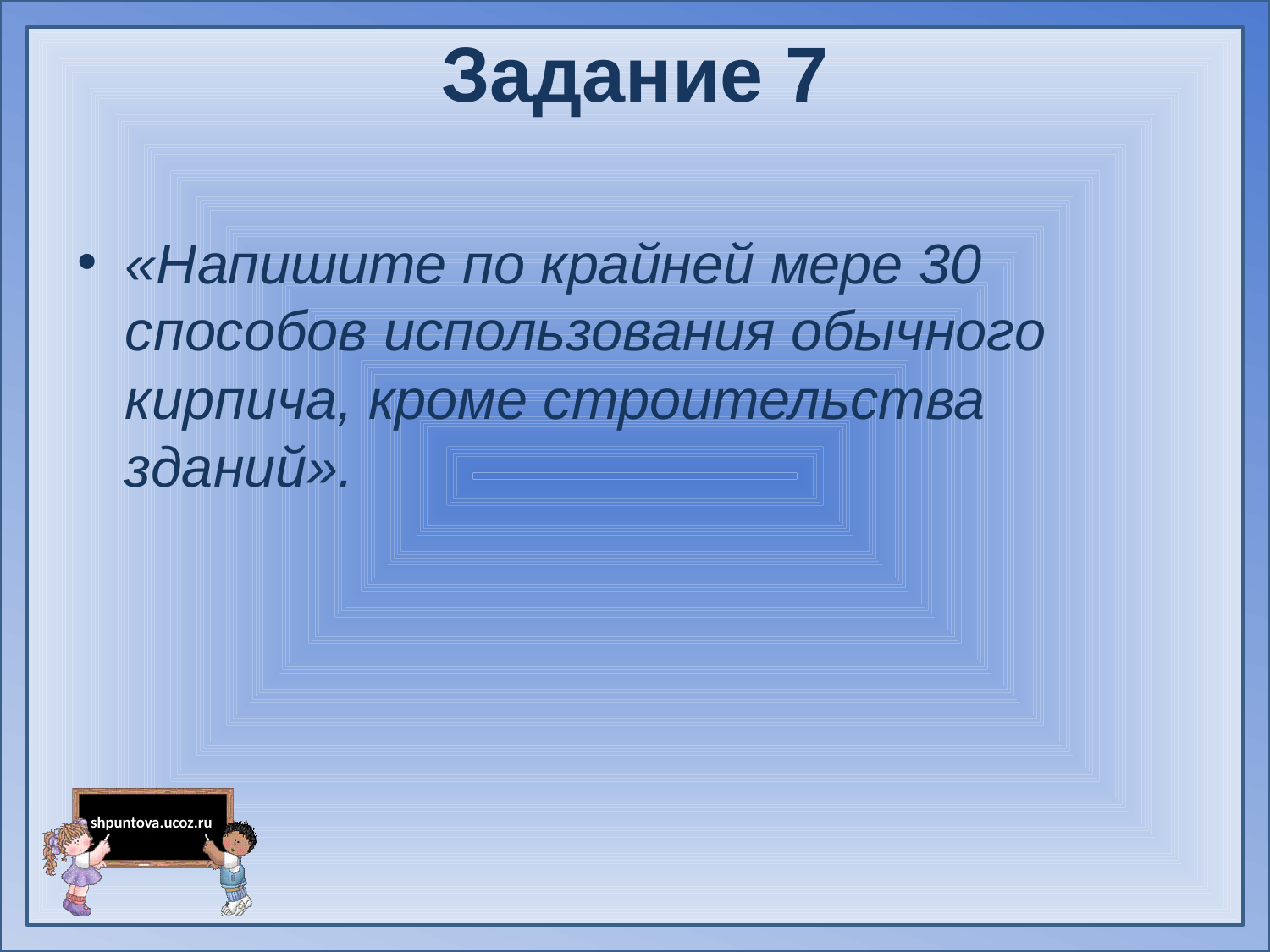

# Задание 7
«Напишите по крайней мере 30 способов использования обычного кирпича, кроме строительства зданий».